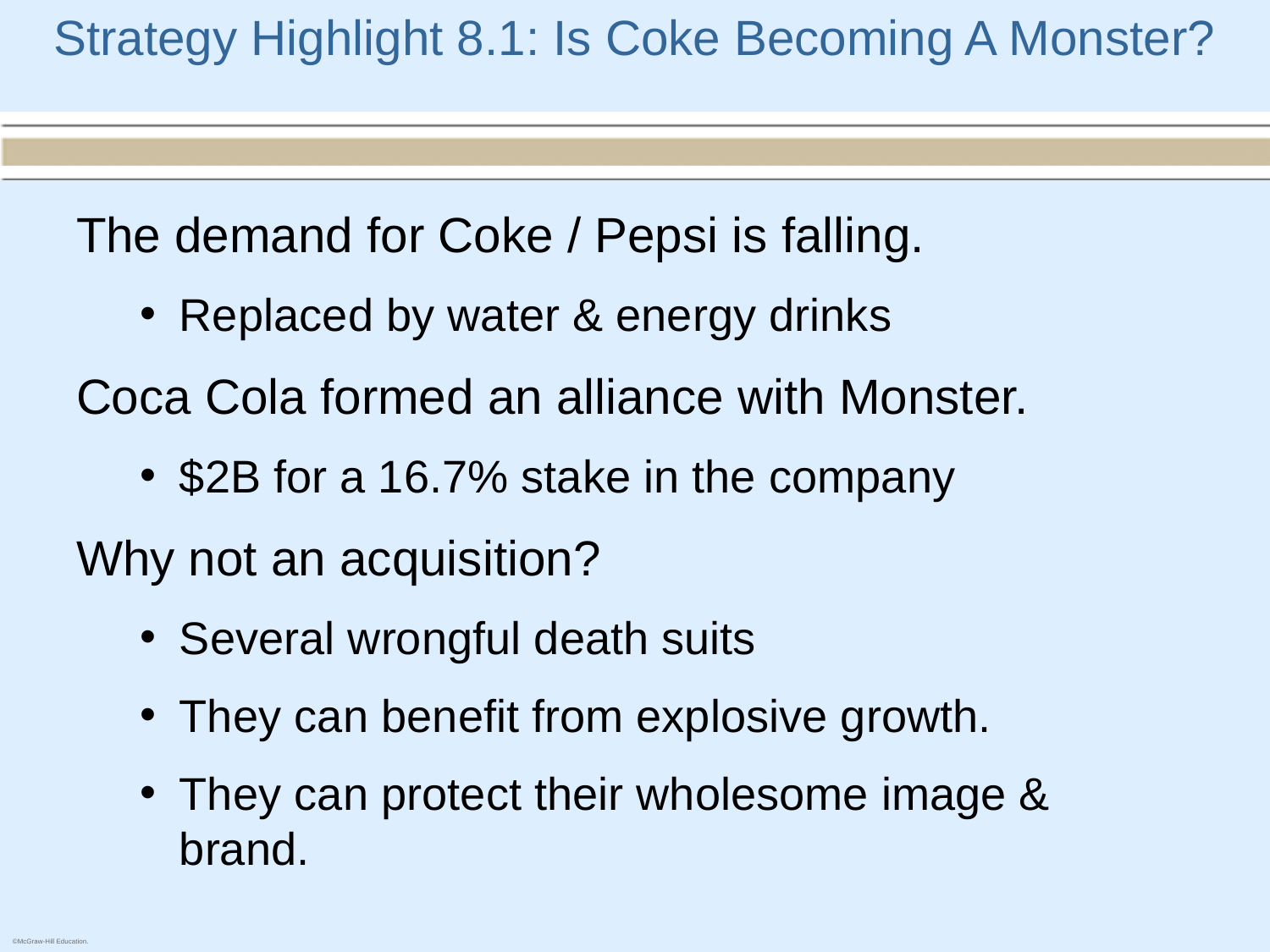

# Strategy Highlight 8.1: Is Coke Becoming A Monster?
The demand for Coke / Pepsi is falling.
Replaced by water & energy drinks
Coca Cola formed an alliance with Monster.
$2B for a 16.7% stake in the company
Why not an acquisition?
Several wrongful death suits
They can benefit from explosive growth.
They can protect their wholesome image & brand.